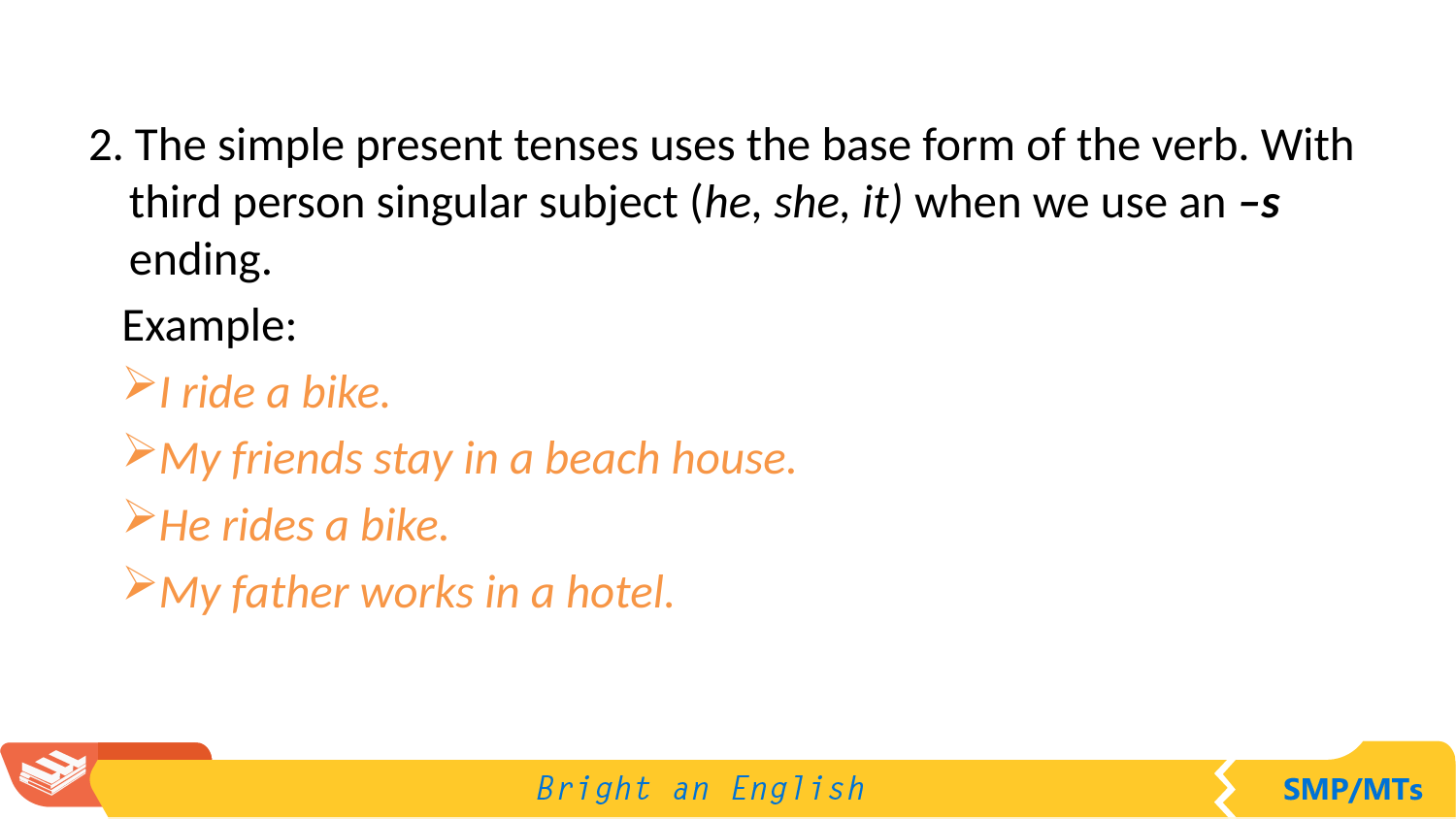

2. The simple present tenses uses the base form of the verb. With third person singular subject (he, she, it) when we use an –s ending.
Example:
I ride a bike.
My friends stay in a beach house.
He rides a bike.
My father works in a hotel.